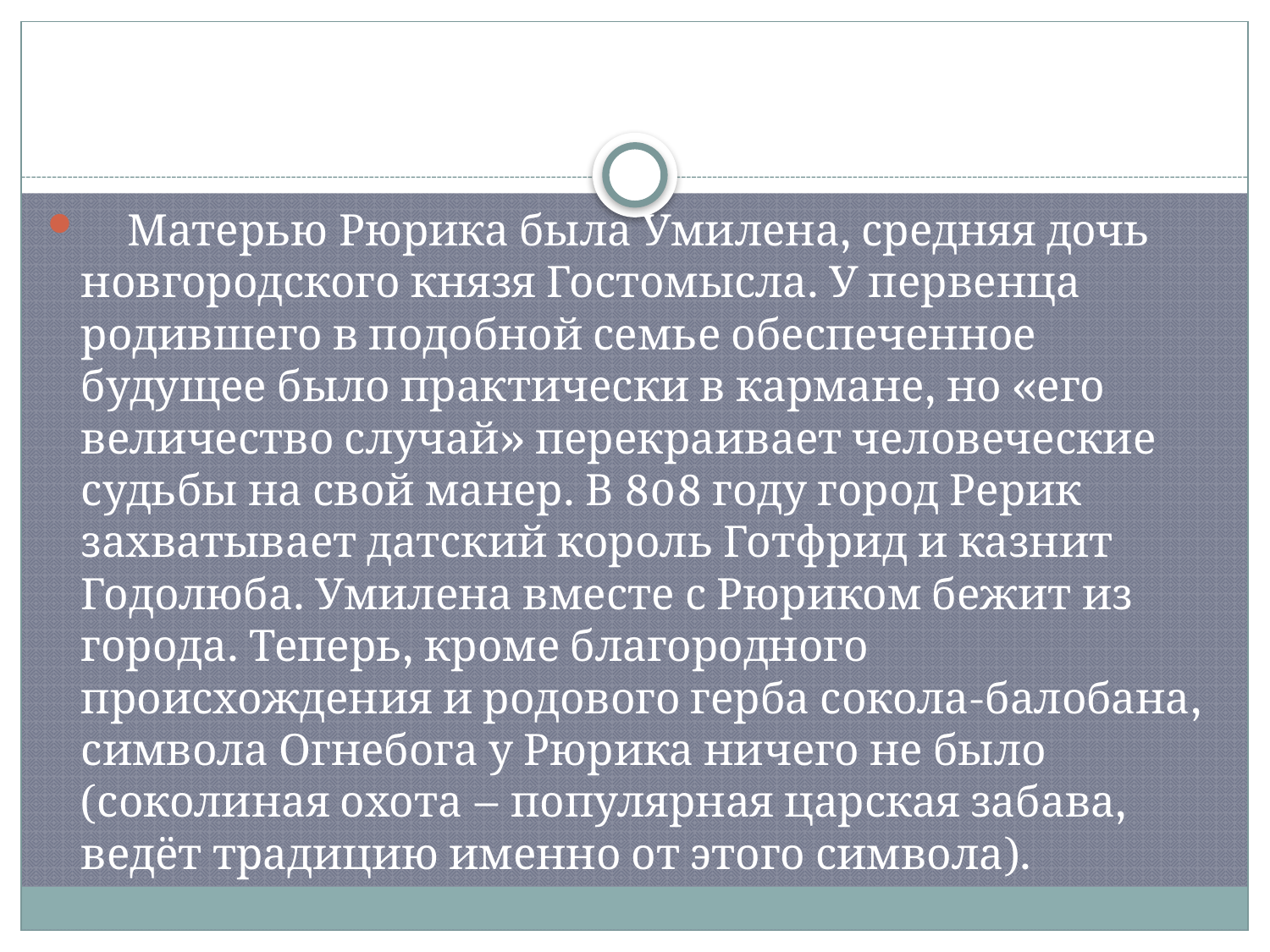

#
     Матерью Рюрика была Умилена, средняя дочь новгородского князя Гостомысла. У первенца родившего в подобной семье обеспеченное будущее было практически в кармане, но «его величество случай» перекраивает человеческие судьбы на свой манер. В 808 году город Рерик захватывает датский король Готфрид и казнит Годолюба. Умилена вместе с Рюриком бежит из города. Теперь, кроме благородного происхождения и родового герба сокола-балобана, символа Огнебога у Рюрика ничего не было (соколиная охота – популярная царская забава, ведёт традицию именно от этого символа).